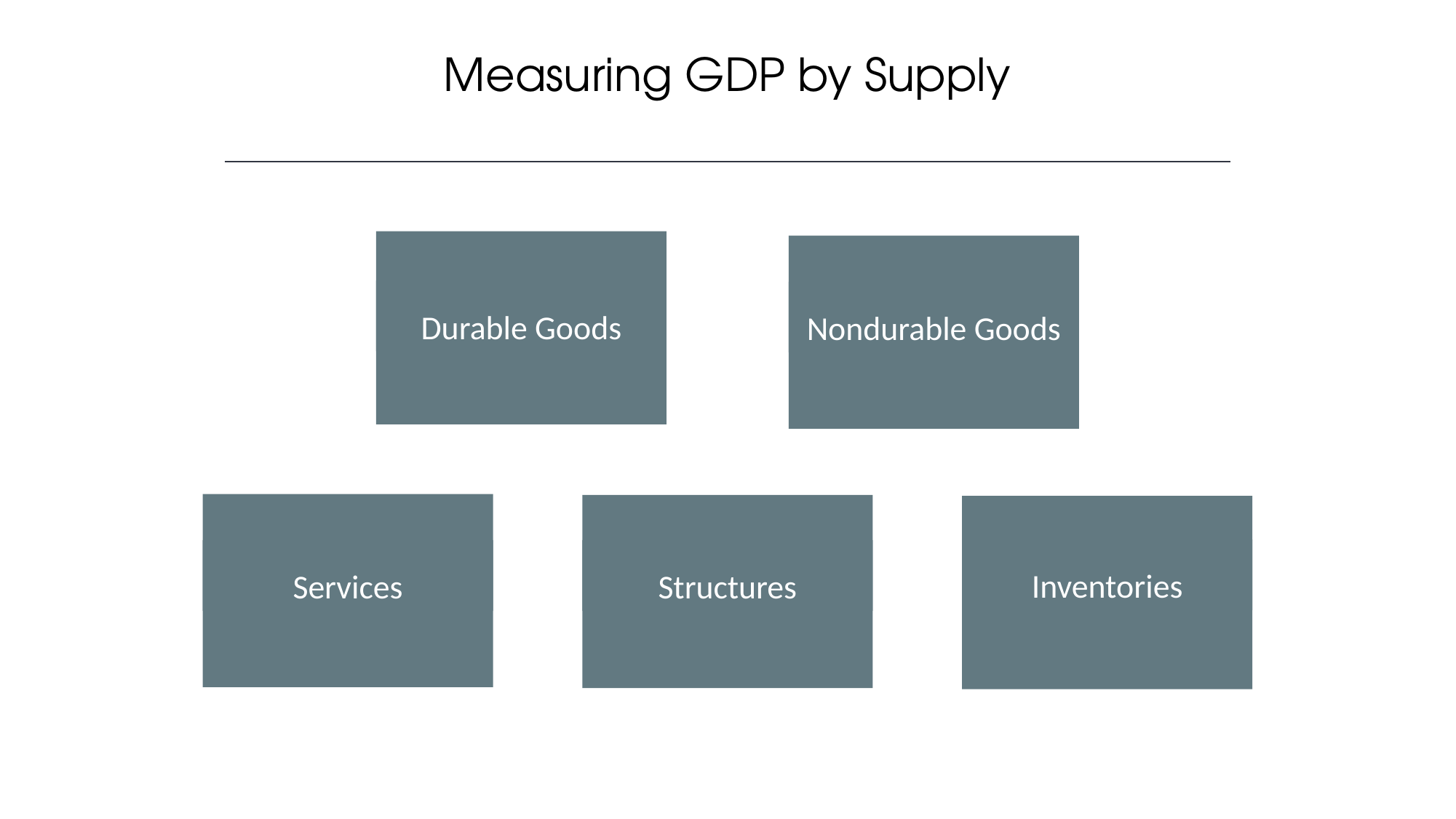

Measuring GDP by Supply
HAWKES LEARNING

Durable Goods

Nondurable Goods

Services

Structures

Inventories